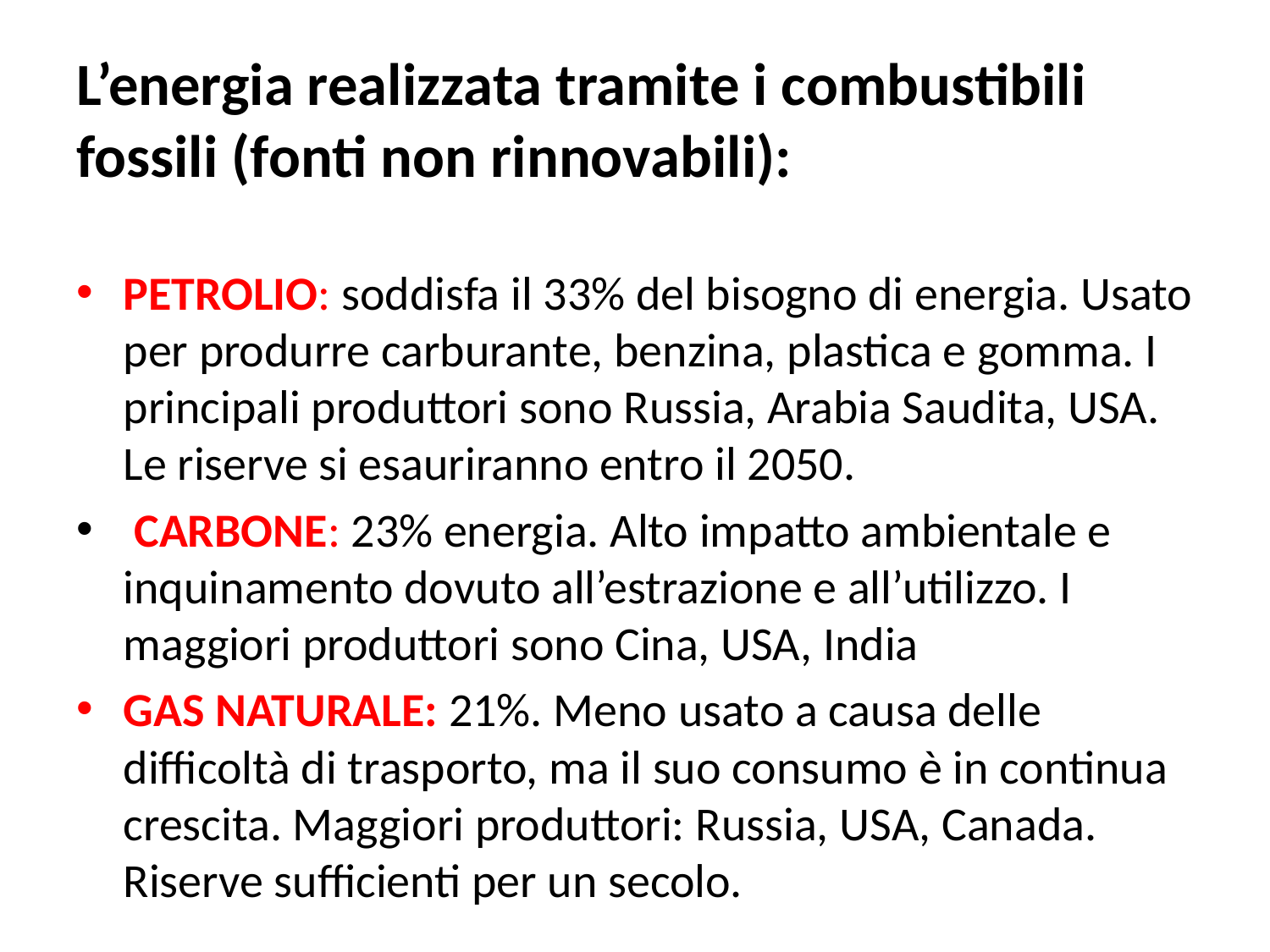

# L’energia realizzata tramite i combustibili fossili (fonti non rinnovabili):
PETROLIO: soddisfa il 33% del bisogno di energia. Usato per produrre carburante, benzina, plastica e gomma. I principali produttori sono Russia, Arabia Saudita, USA. Le riserve si esauriranno entro il 2050.
 CARBONE: 23% energia. Alto impatto ambientale e inquinamento dovuto all’estrazione e all’utilizzo. I maggiori produttori sono Cina, USA, India
GAS NATURALE: 21%. Meno usato a causa delle difficoltà di trasporto, ma il suo consumo è in continua crescita. Maggiori produttori: Russia, USA, Canada. Riserve sufficienti per un secolo.